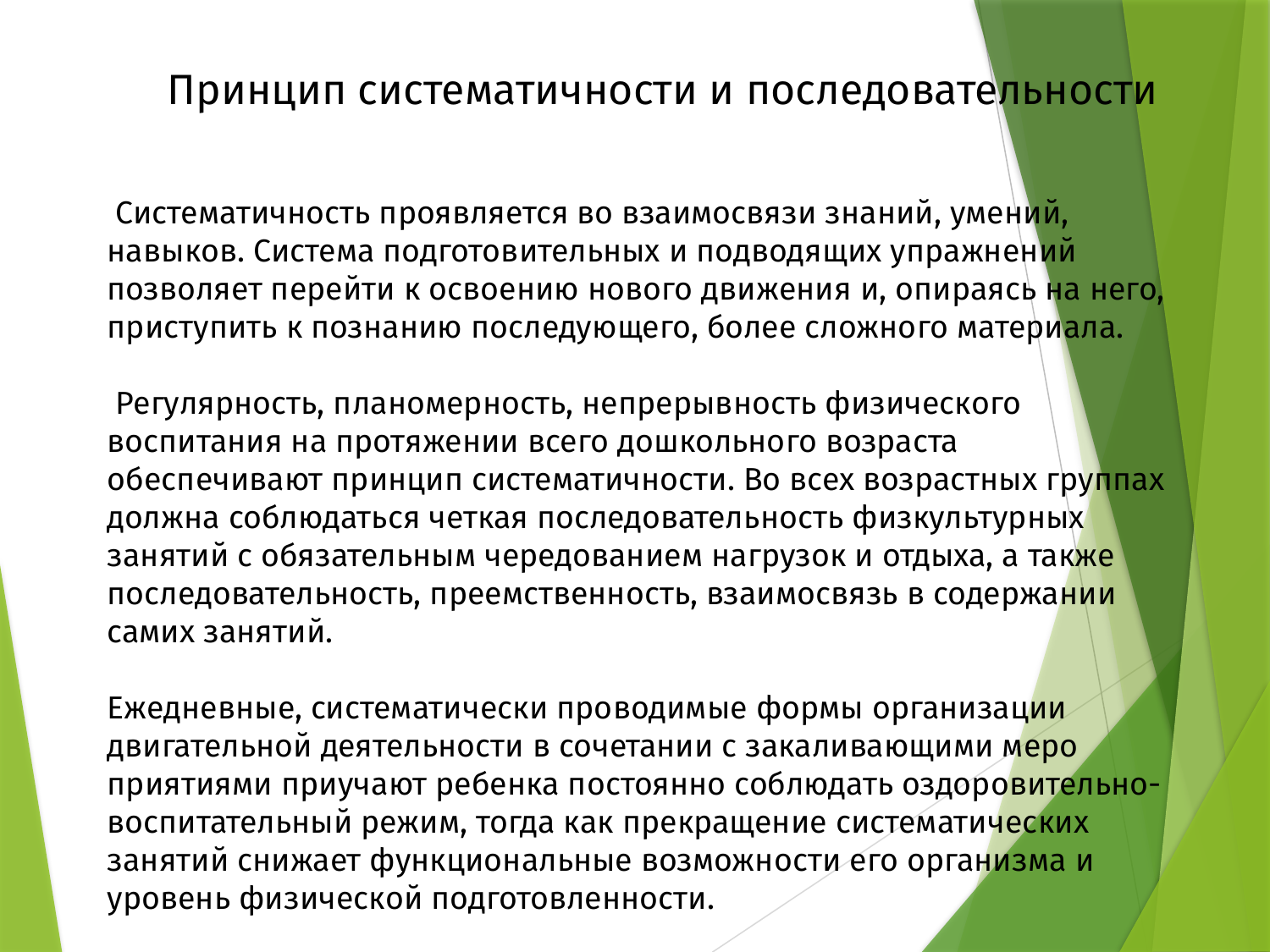

Принцип систематичности и последовательности
 Систематичность проявляется во взаимосвязи знаний, умений, навыков. Система подготовительных и подводящих упражнений позволяет перейти к освоению нового движения и, опираясь на него, приступить к познанию последую­щего, более сложного материала.

 Регулярность, планомерность, непрерывность физического воспитания на протяжении всего до­школьного возраста обеспечивают принцип систематичности. Во всех возрастных группах должна соблюдаться четкая последователь­ность физкультурных занятий с обязательным чередованием на­грузок и отдыха, а также последовательность, преемственность, взаимосвязь в содержании самих занятий.
Ежедневные, систематически проводимые формы организации двигательной деятельности в сочетании с закаливающими меро­приятиями приучают ребенка постоянно соблюдать оздоровительно-воспитательный режим, тогда как прекращение систематичес­ких занятий снижает функциональные возможности его организ­ма и уровень физической подготовленности.